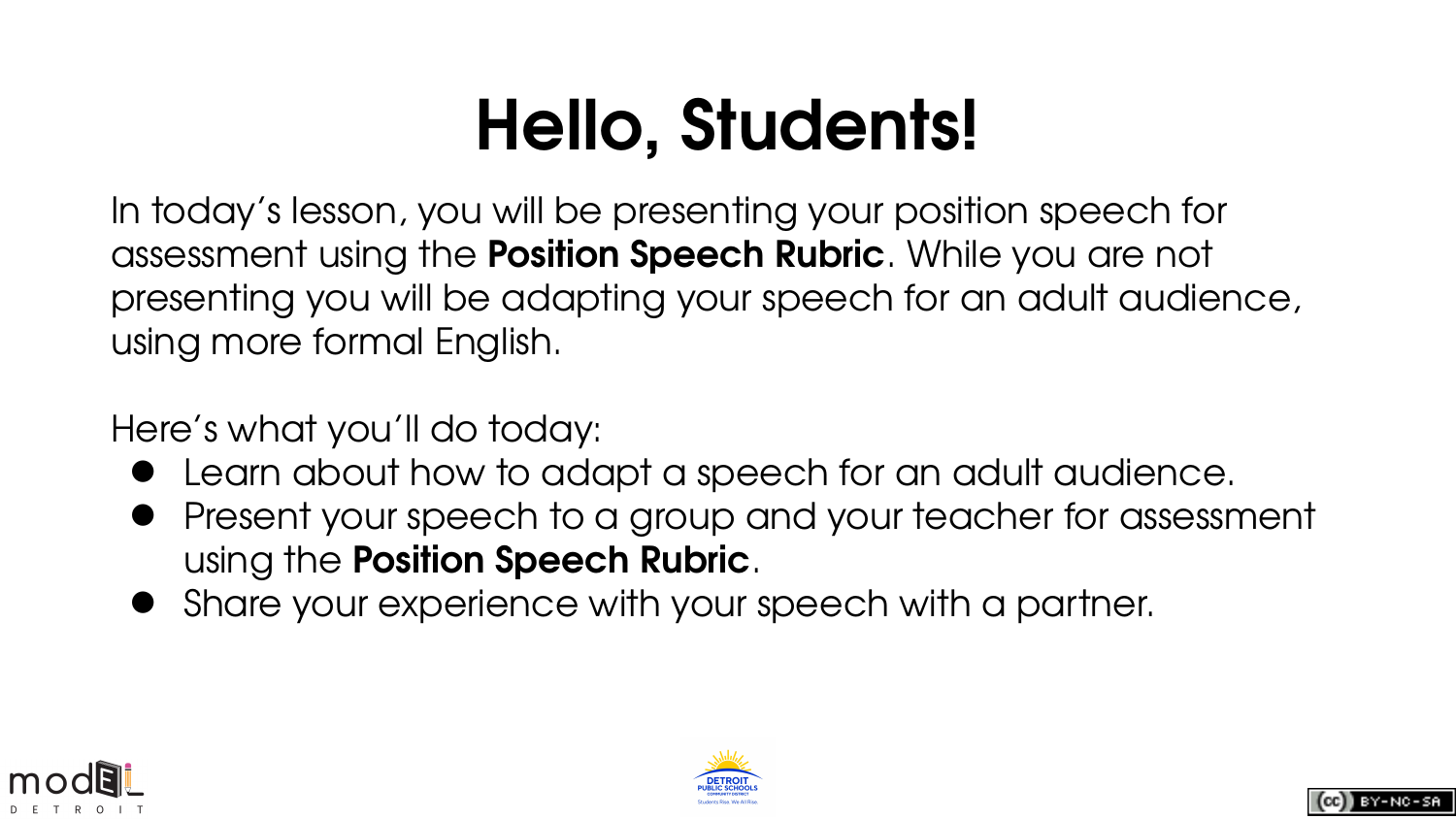

# Hello, Students!
In today’s lesson, you will be presenting your position speech for assessment using the Position Speech Rubric. While you are not presenting you will be adapting your speech for an adult audience, using more formal English.

Here’s what you’ll do today:
Learn about how to adapt a speech for an adult audience.
Present your speech to a group and your teacher for assessment using the Position Speech Rubric.
Share your experience with your speech with a partner.